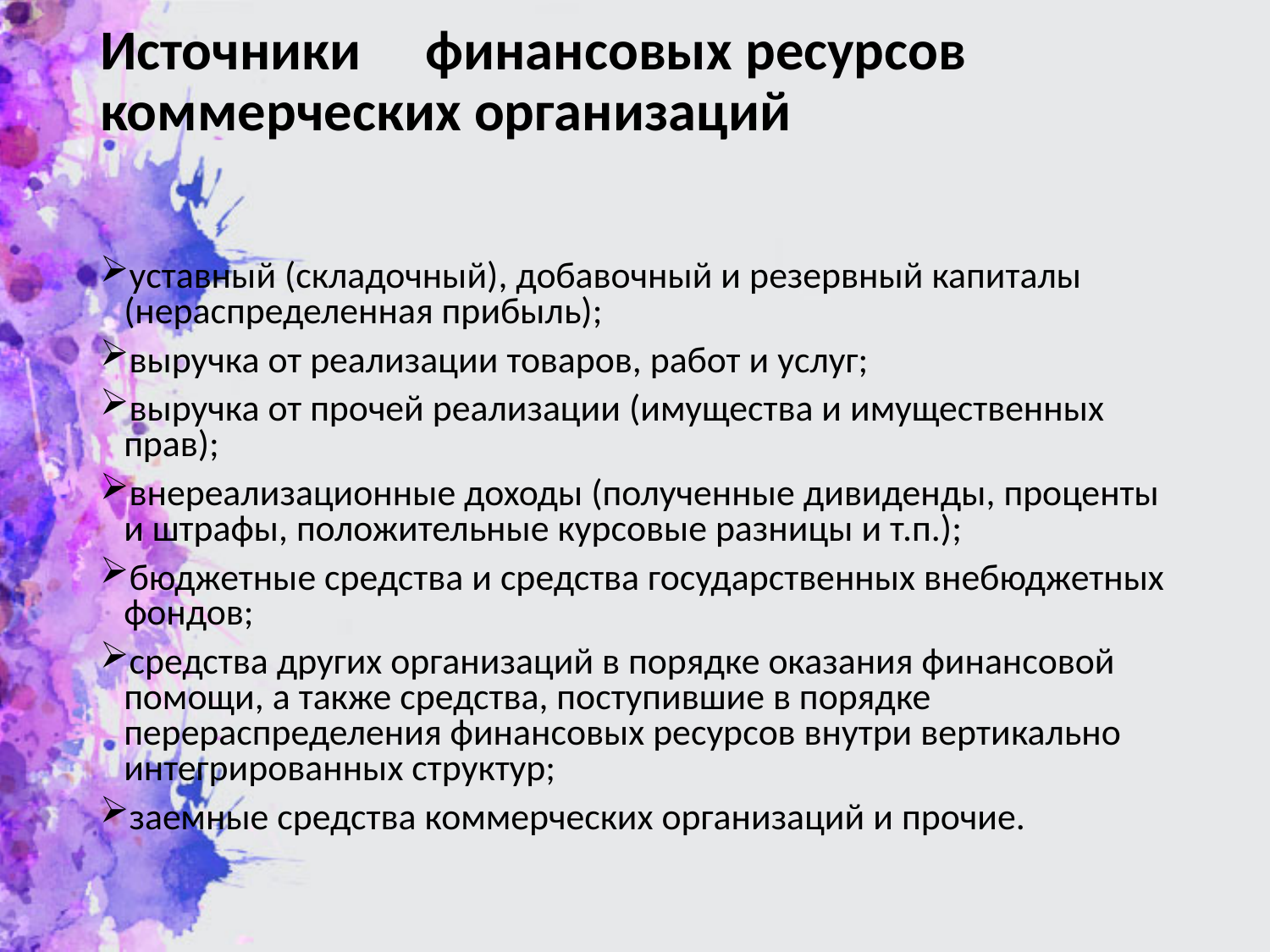

# Источники     финансовых ресурсов коммерческих организаций
уставный (складочный), добавочный и резервный капиталы (нераспределенная прибыль);
выручка от реализации товаров, работ и услуг;
выручка от прочей реализации (имущества и имущественных прав);
внереализационные доходы (полученные дивиденды, проценты и штрафы, положительные курсовые разницы и т.п.);
бюджетные средства и средства государственных внебюджетных фондов;
средства других организаций в порядке оказания финансовой помощи, а также средства, поступившие в порядке перераспределения финансовых ресурсов внутри вертикально интегрированных структур;
заемные средства коммерческих организаций и прочие.